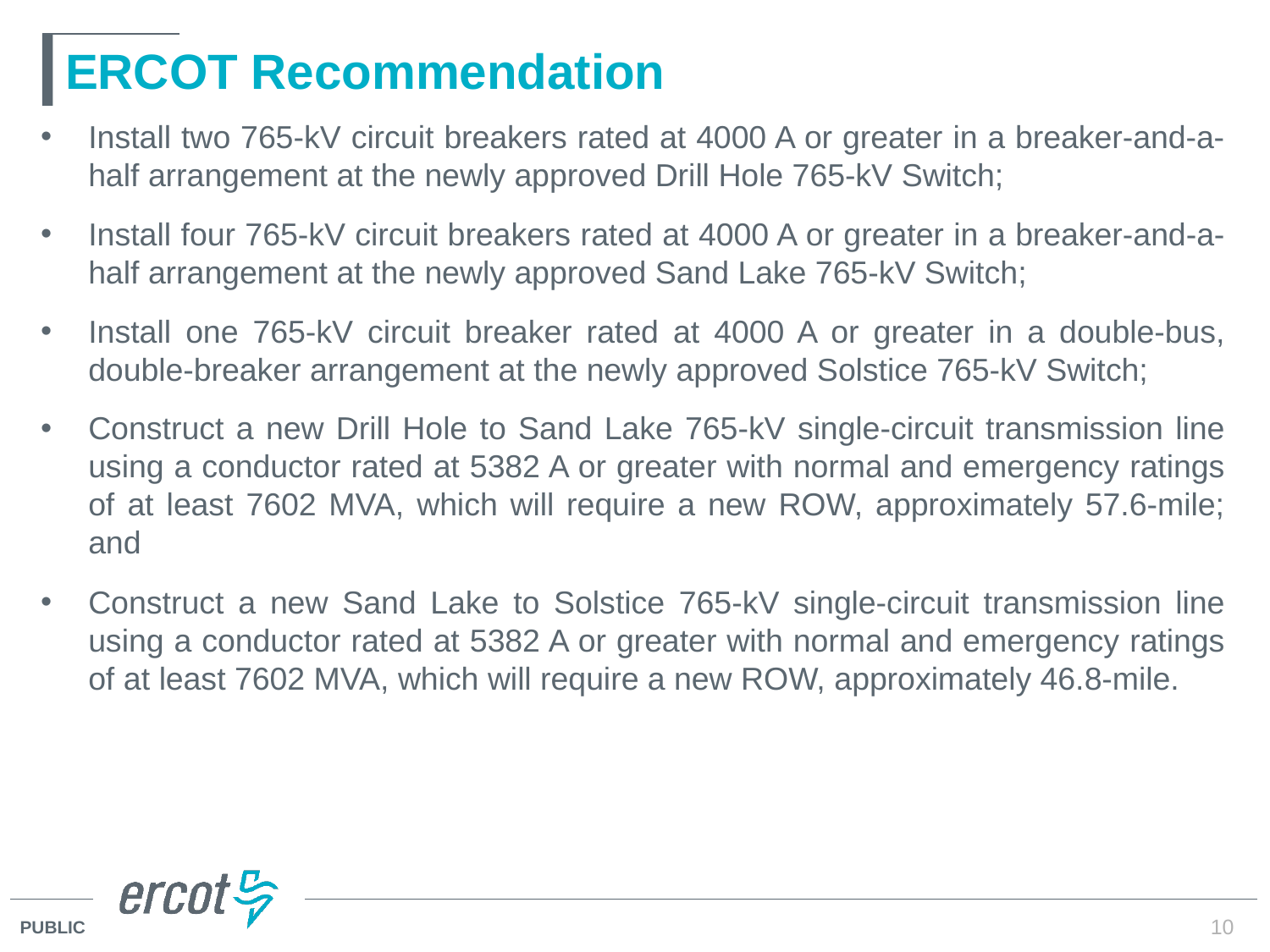

# ERCOT Recommendation
Install two 765-kV circuit breakers rated at 4000 A or greater in a breaker-and-a-half arrangement at the newly approved Drill Hole 765-kV Switch;
Install four 765-kV circuit breakers rated at 4000 A or greater in a breaker-and-a-half arrangement at the newly approved Sand Lake 765-kV Switch;
Install one 765-kV circuit breaker rated at 4000 A or greater in a double-bus, double-breaker arrangement at the newly approved Solstice 765-kV Switch;
Construct a new Drill Hole to Sand Lake 765-kV single-circuit transmission line using a conductor rated at 5382 A or greater with normal and emergency ratings of at least 7602 MVA, which will require a new ROW, approximately 57.6-mile; and
Construct a new Sand Lake to Solstice 765-kV single-circuit transmission line using a conductor rated at 5382 A or greater with normal and emergency ratings of at least 7602 MVA, which will require a new ROW, approximately 46.8-mile.
10